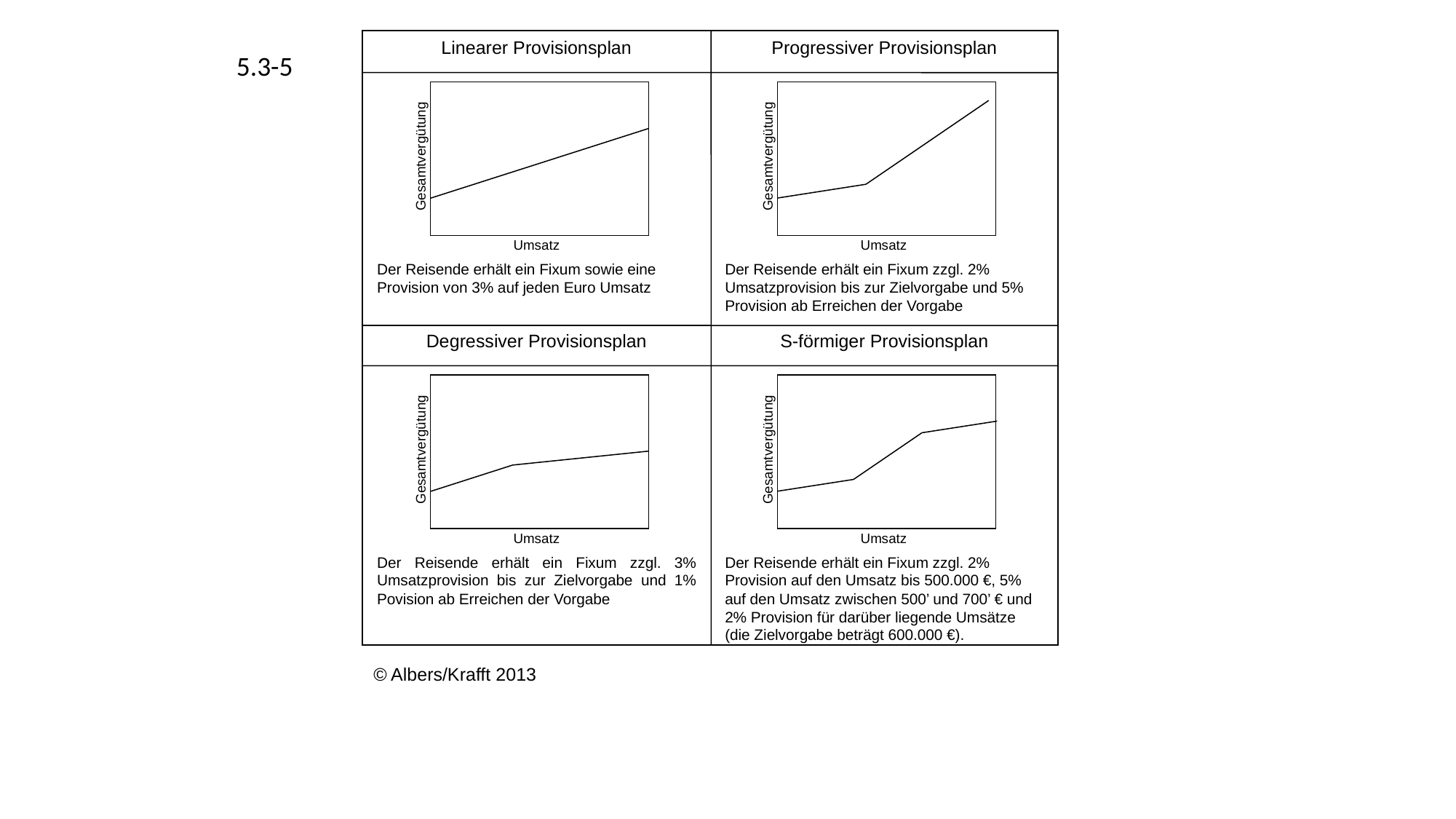

Linearer Provisionsplan
Progressiver Provisionsplan
Gesamtvergütung

Umsatz
Gesamtvergütung

Umsatz

Der Reisende erhält ein Fixum sowie eine Provision von 3% auf jeden Euro Umsatz
Der Reisende erhält ein Fixum zzgl. 2% Umsatzprovision bis zur Zielvorgabe und 5% Provision ab Erreichen der Vorgabe
Degressiver Provisionsplan
S-förmiger Provisionsplan
Gesamtvergütung

Umsatz
Gesamtvergütung

Umsatz

Der Reisende erhält ein Fixum zzgl. 3% Umsatzprovision bis zur Zielvorgabe und 1% Povision ab Erreichen der Vorgabe
Der Reisende erhält ein Fixum zzgl. 2% Provision auf den Umsatz bis 500.000 €, 5% auf den Umsatz zwischen 500’ und 700’ € und 2% Provision für darüber liegende Umsätze (die Zielvorgabe beträgt 600.000 €).

5.3-5
© Albers/Krafft 2013